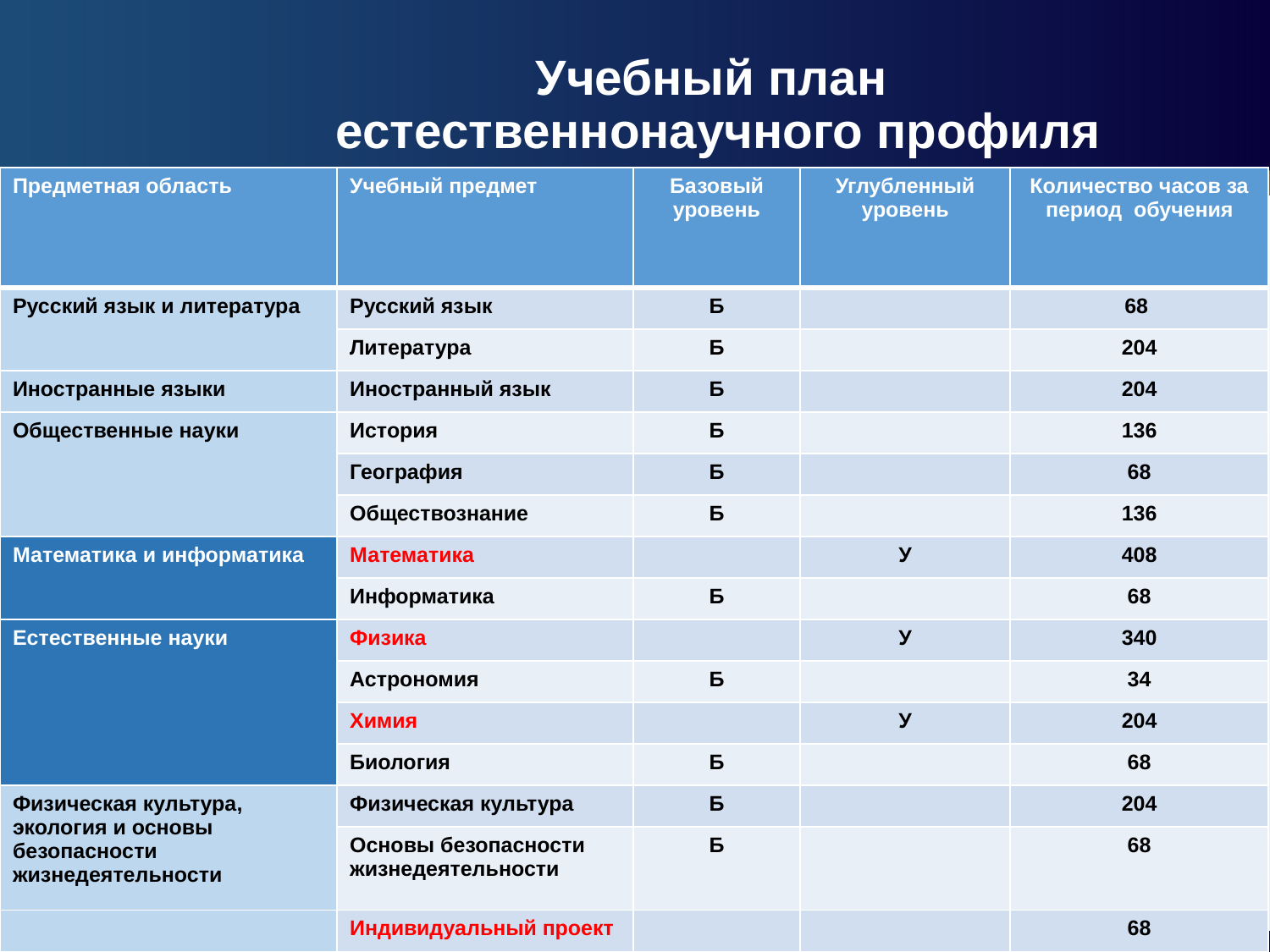

# Учебный план естественнонаучного профиля
| Предметная область | Учебный предмет | Базовый уровень | Углубленный уровень | Количество часов за период обучения |
| --- | --- | --- | --- | --- |
| Русский язык и литература | Русский язык | Б |  | 68 |
|  | Литература | Б |  | 204 |
| Иностранные языки | Иностранный язык | Б |  | 204 |
| Общественные науки | История | Б |  | 136 |
|  | География | Б |  | 68 |
|  | Обществознание | Б |  | 136 |
| Математика и информатика | Математика |  | У | 408 |
|  | Информатика | Б |  | 68 |
| Естественные науки | Физика |  | У | 340 |
|  | Астрономия | Б |  | 34 |
|  | Химия |  | У | 204 |
|  | Биология | Б |  | 68 |
| Физическая культура, экология и основы безопасности жизнедеятельности | Физическая культура | Б |  | 204 |
|  | Основы безопасности жизнедеятельности | Б |  | 68 |
|  | Индивидуальный проект |  |  | 68 |